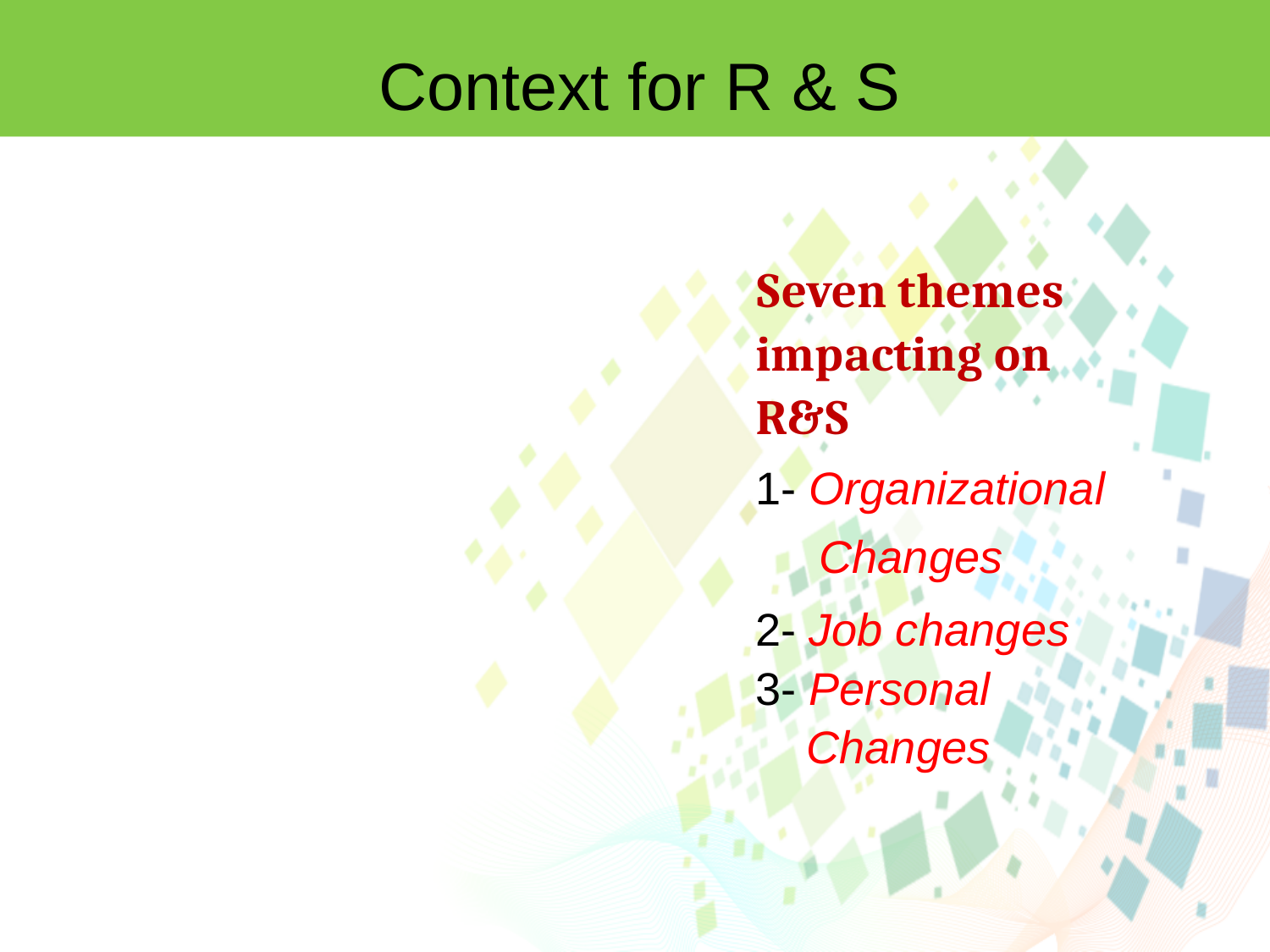

Context for R & S
Seven themes impacting on R&S
1- Organizational
     Changes
2- Job changes
3- Personal
    Changes